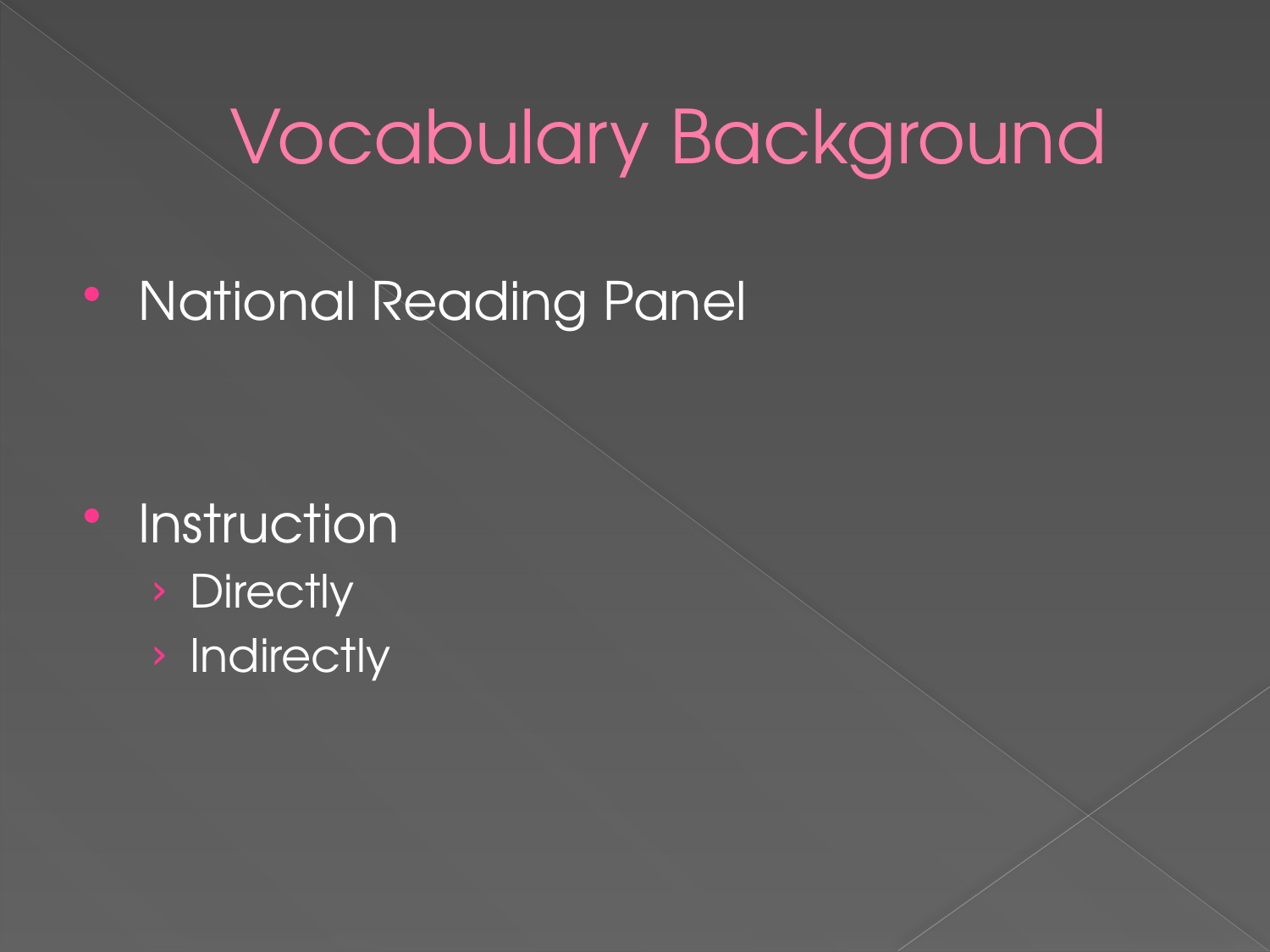

# Vocabulary Background
National Reading Panel

Instruction
Directly
Indirectly